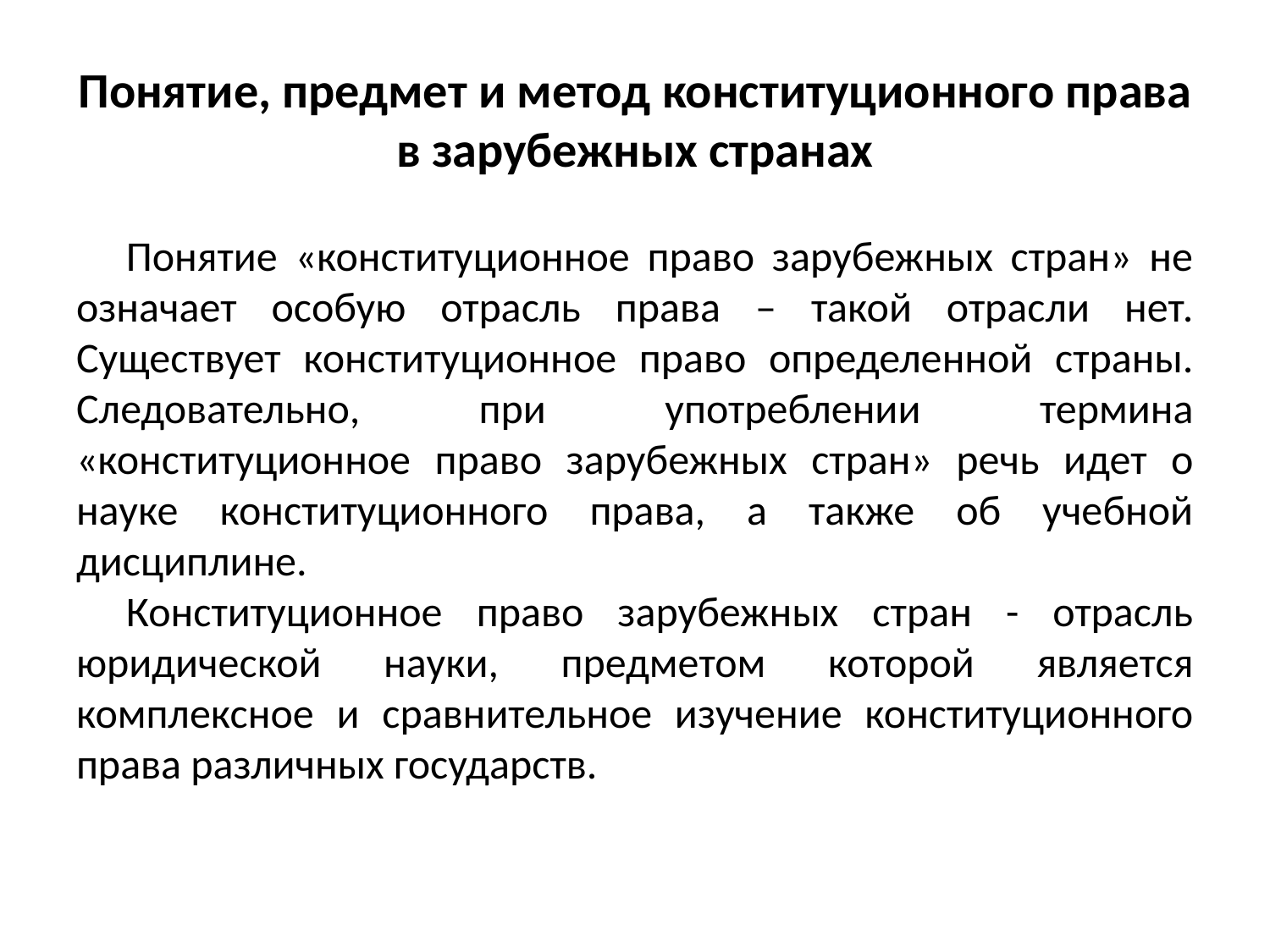

# Понятие, предмет и метод конституционного права в зарубежных странах
Понятие «конституционное право зарубежных стран» не означает особую отрасль права – такой отрасли нет. Существует конституционное право определенной страны. Следовательно, при употреблении термина «конституционное право зарубежных стран» речь идет о науке конституционного права, а также об учебной дисциплине.
Конституционное право зарубежных стран - отрасль юридической науки, предметом которой является комплексное и сравнительное изучение конституционного права различных государств.